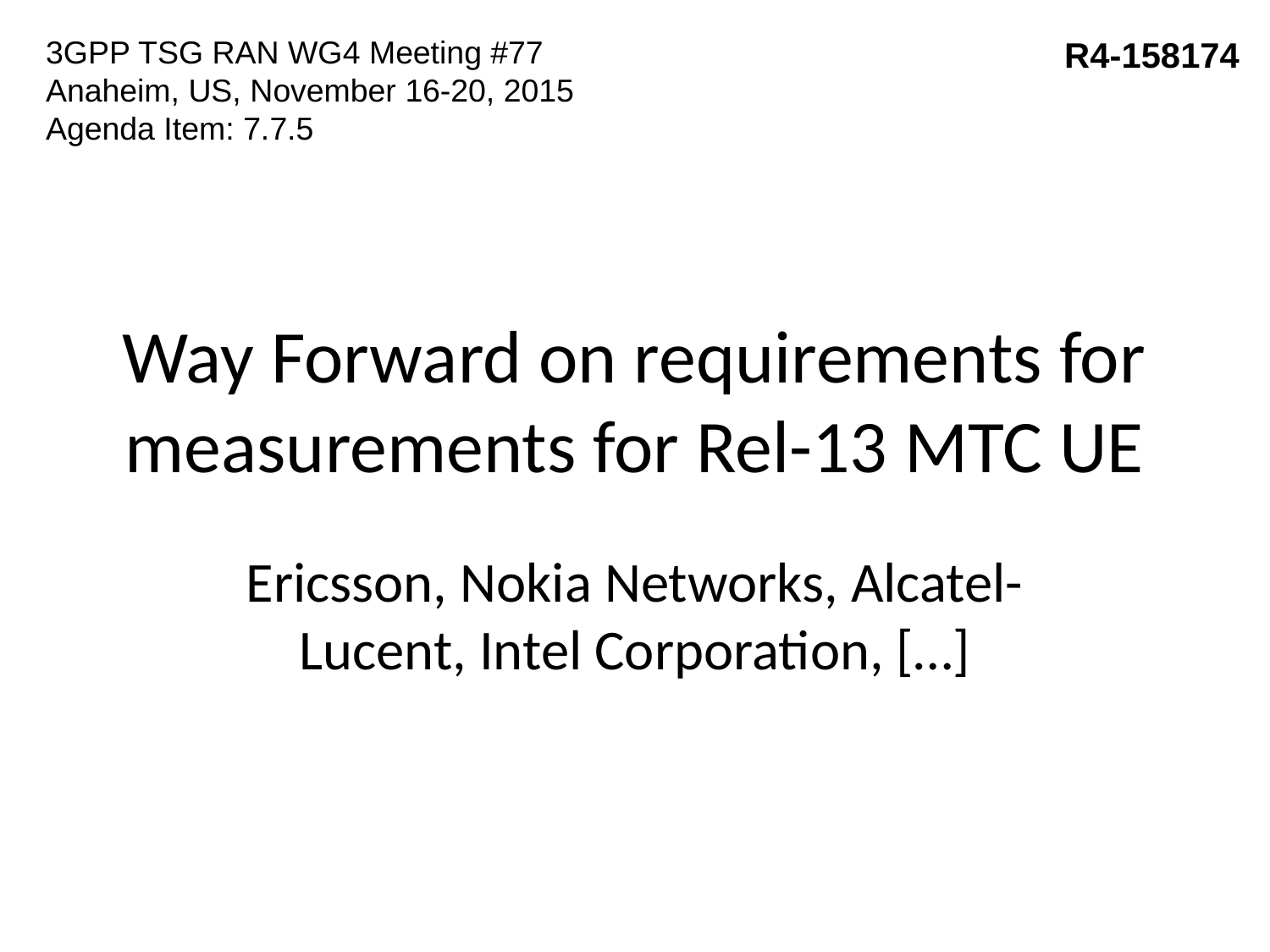

3GPP TSG RAN WG4 Meeting #77
Anaheim, US, November 16-20, 2015
Agenda Item: 7.7.5

R4-158174
# Way Forward on requirements for measurements for Rel-13 MTC UE
Ericsson, Nokia Networks, Alcatel-Lucent, Intel Corporation, […]